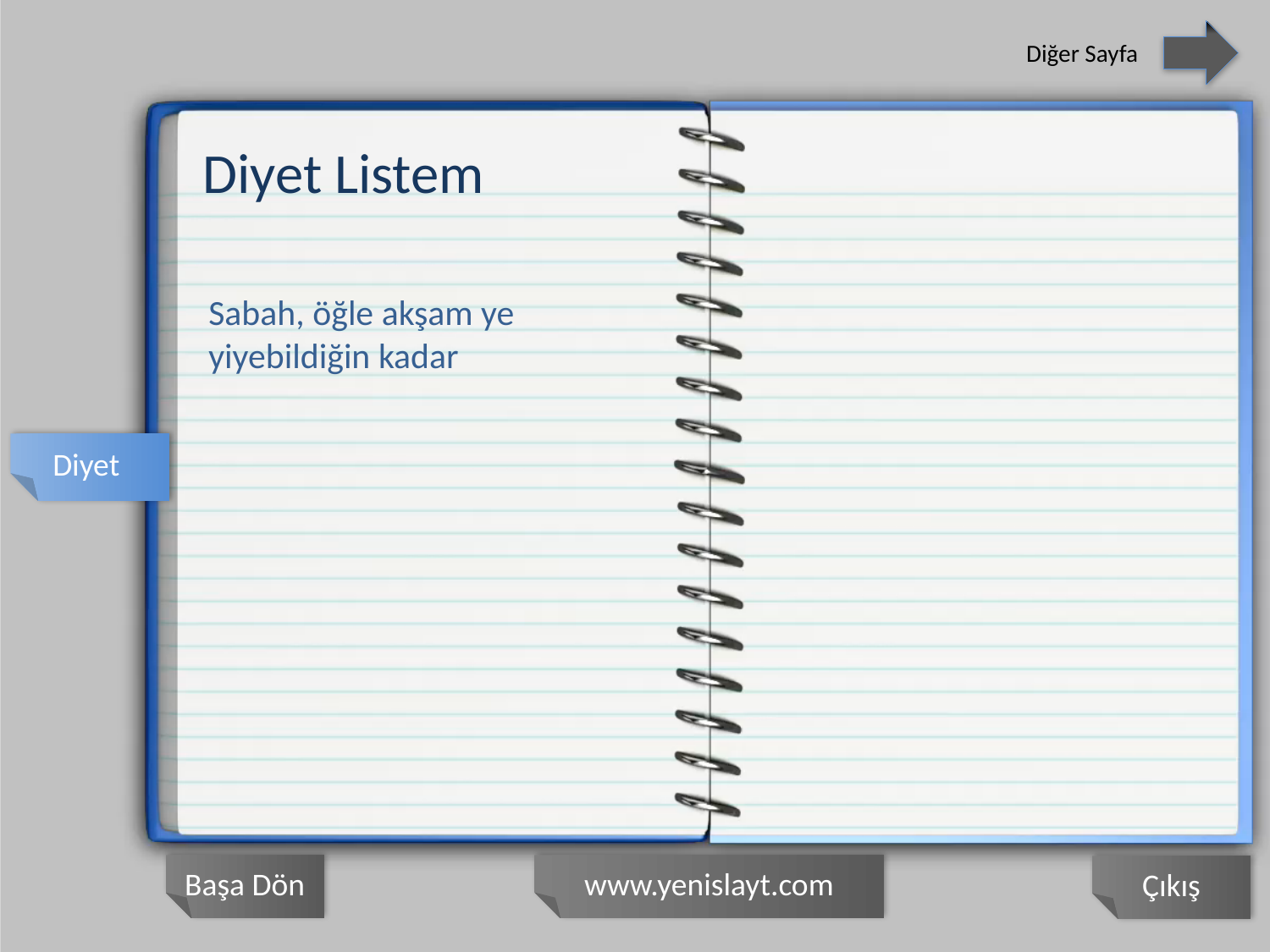

Diğer Sayfa
Diyet Listem

Sabah, öğle akşam ye yiyebildiğin kadar

Diyet
Başa Dön
www.yenislayt.com
Çıkış